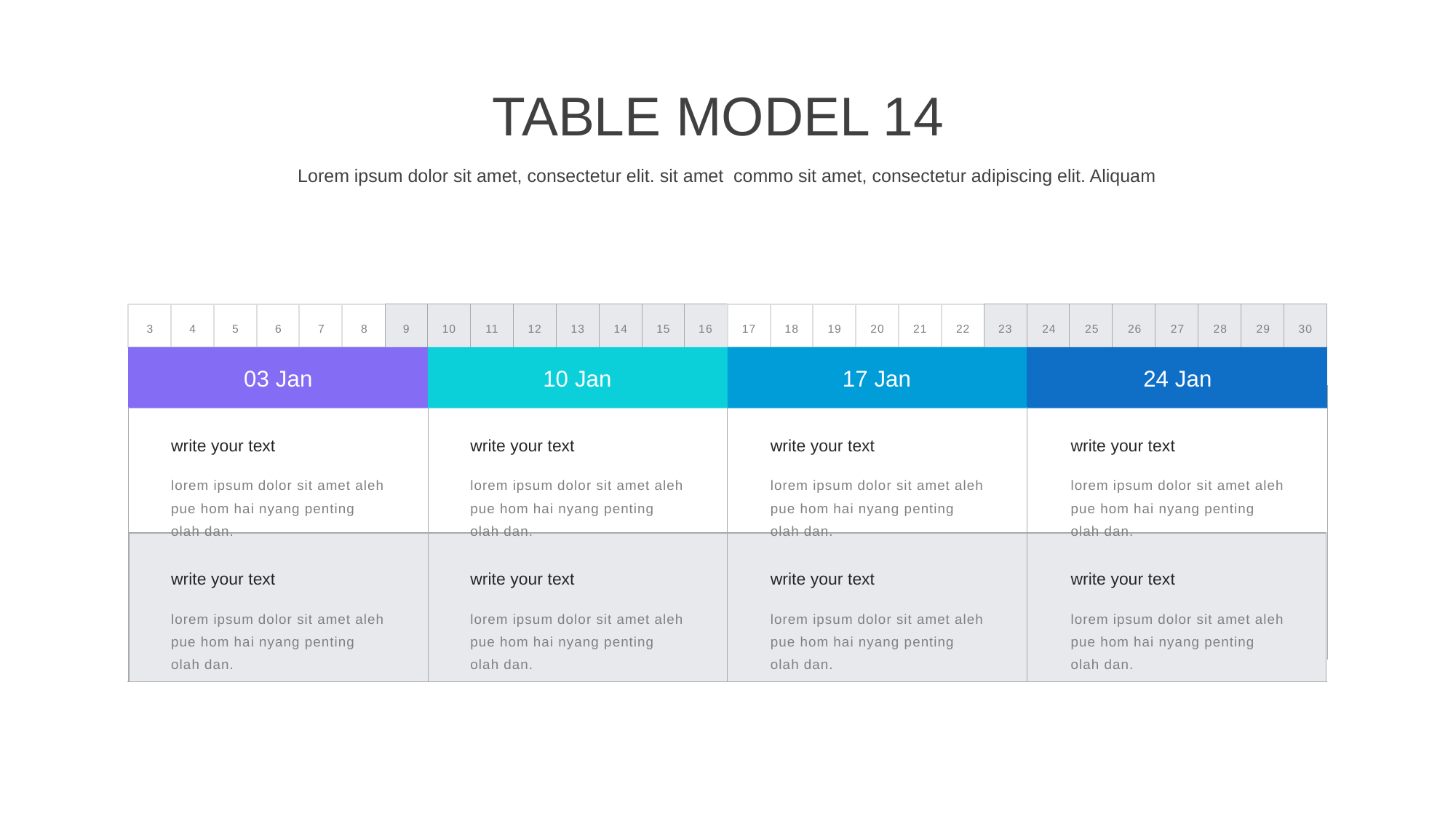

TABLE MODEL 14
Lorem ipsum dolor sit amet, consectetur elit. sit amet  commo sit amet, consectetur adipiscing elit. Aliquam

3
4
5
6
7
8
9
10
11
12
13
14
15
16
17
18
19
20
21
22
23
24
25
26
27
28
29
30

03 Jan
10 Jan
17 Jan
24 Jan

write your text
write your text
write your text
write your text
lorem ipsum dolor sit amet aleh pue hom hai nyang penting olah dan.
lorem ipsum dolor sit amet aleh pue hom hai nyang penting olah dan.
lorem ipsum dolor sit amet aleh pue hom hai nyang penting olah dan.
lorem ipsum dolor sit amet aleh pue hom hai nyang penting olah dan.

write your text
write your text
write your text
write your text
lorem ipsum dolor sit amet aleh pue hom hai nyang penting olah dan.
lorem ipsum dolor sit amet aleh pue hom hai nyang penting olah dan.
lorem ipsum dolor sit amet aleh pue hom hai nyang penting olah dan.
lorem ipsum dolor sit amet aleh pue hom hai nyang penting olah dan.